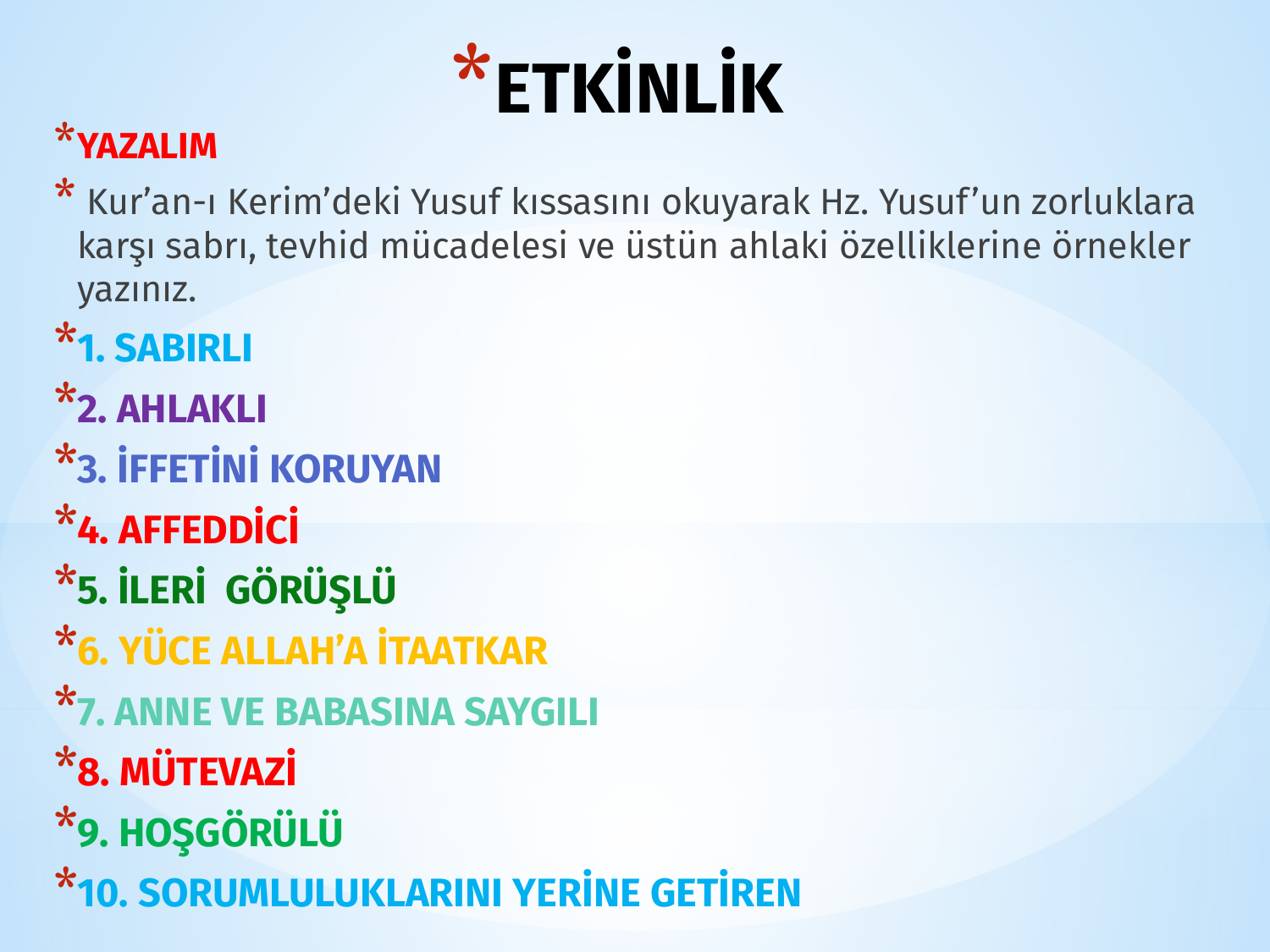

# ETKİNLİK
YAZALIM
 Kur’an-ı Kerim’deki Yusuf kıssasını okuyarak Hz. Yusuf’un zorluklara karşı sabrı, tevhid mücadelesi ve üstün ahlaki özelliklerine örnekler yazınız.
1. SABIRLI
2. AHLAKLI
3. İFFETİNİ KORUYAN
4. AFFEDDİCİ
5. İLERİ  GÖRÜŞLÜ
6. YÜCE ALLAH’A İTAATKAR
7. ANNE VE BABASINA SAYGILI
8. MÜTEVAZİ
9. HOŞGÖRÜLÜ
10. SORUMLULUKLARINI YERİNE GETİREN